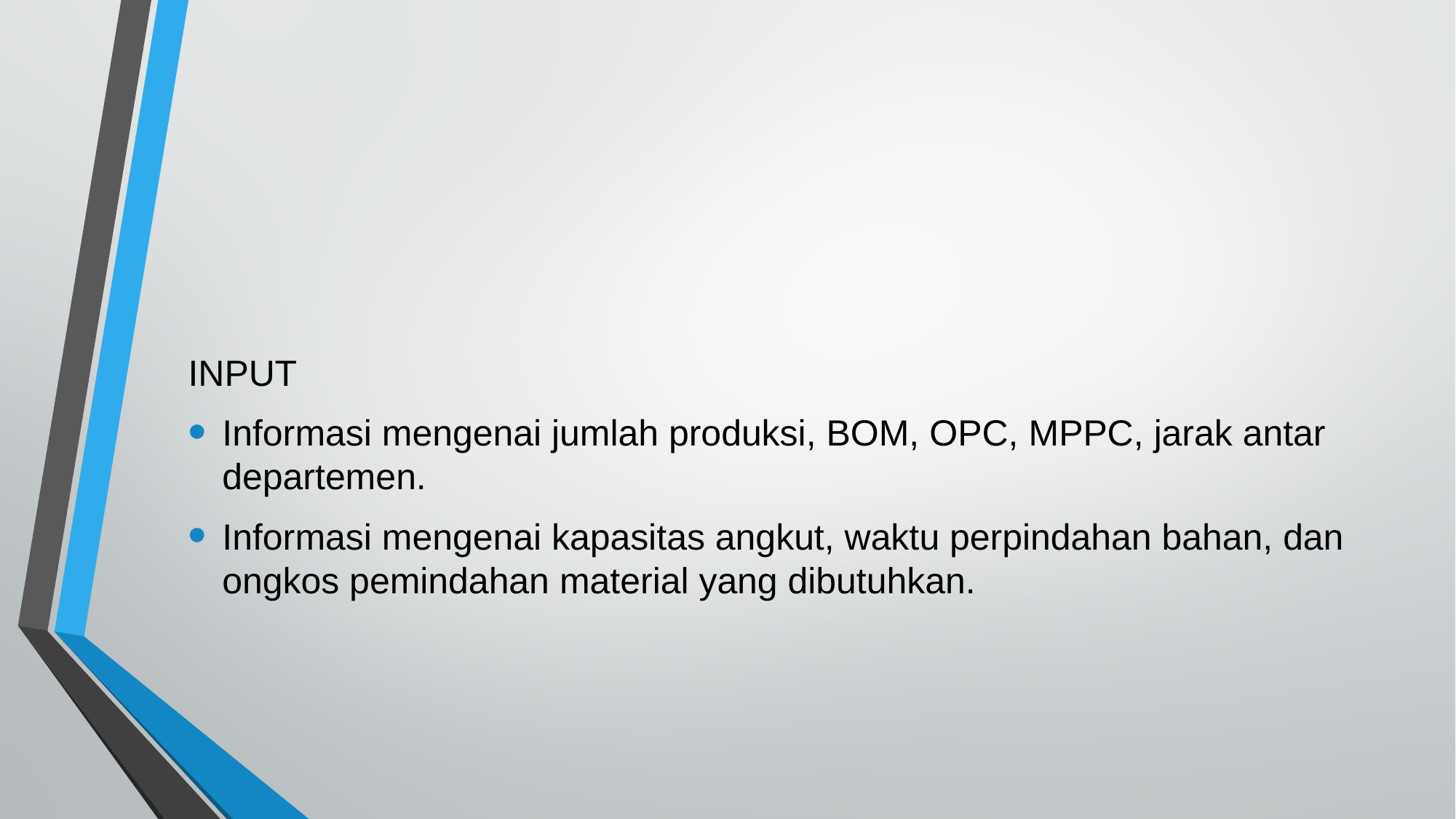

#
INPUT
Informasi mengenai jumlah produksi, BOM, OPC, MPPC, jarak antar departemen.
Informasi mengenai kapasitas angkut, waktu perpindahan bahan, dan ongkos pemindahan material yang dibutuhkan.